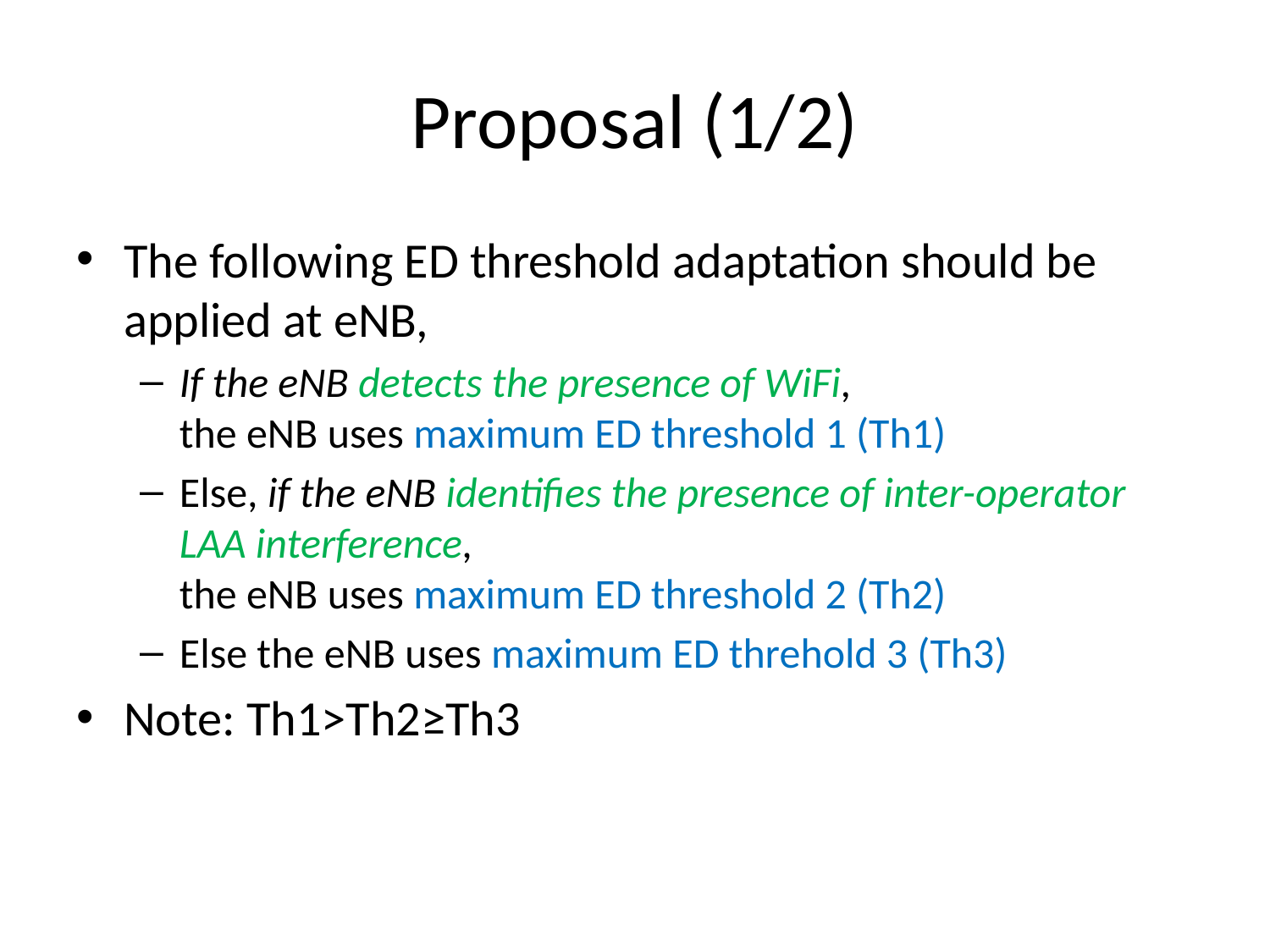

# Proposal (1/2)
The following ED threshold adaptation should be applied at eNB,
If the eNB detects the presence of WiFi,
the eNB uses maximum ED threshold 1 (Th1)
Else, if the eNB identifies the presence of inter-operator LAA interference,
the eNB uses maximum ED threshold 2 (Th2)
Else the eNB uses maximum ED threhold 3 (Th3)
Note: Th1>Th2≥Th3